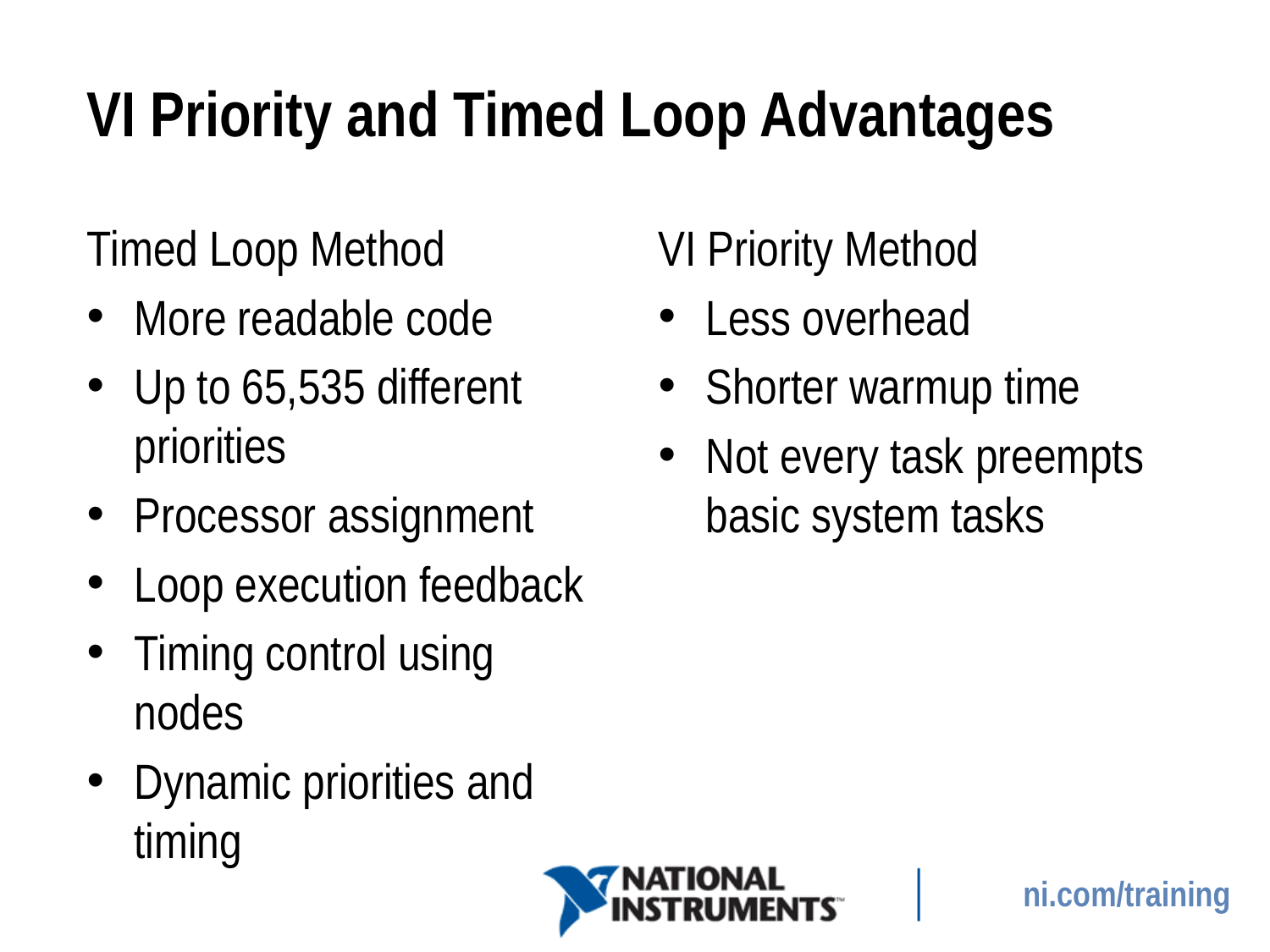

# VI Priority and Timed Loop Advantages
Timed Loop Method
More readable code
Up to 65,535 different priorities
Processor assignment
Loop execution feedback
Timing control using nodes
Dynamic priorities and timing

VI Priority Method
Less overhead
Shorter warmup time
Not every task preempts basic system tasks